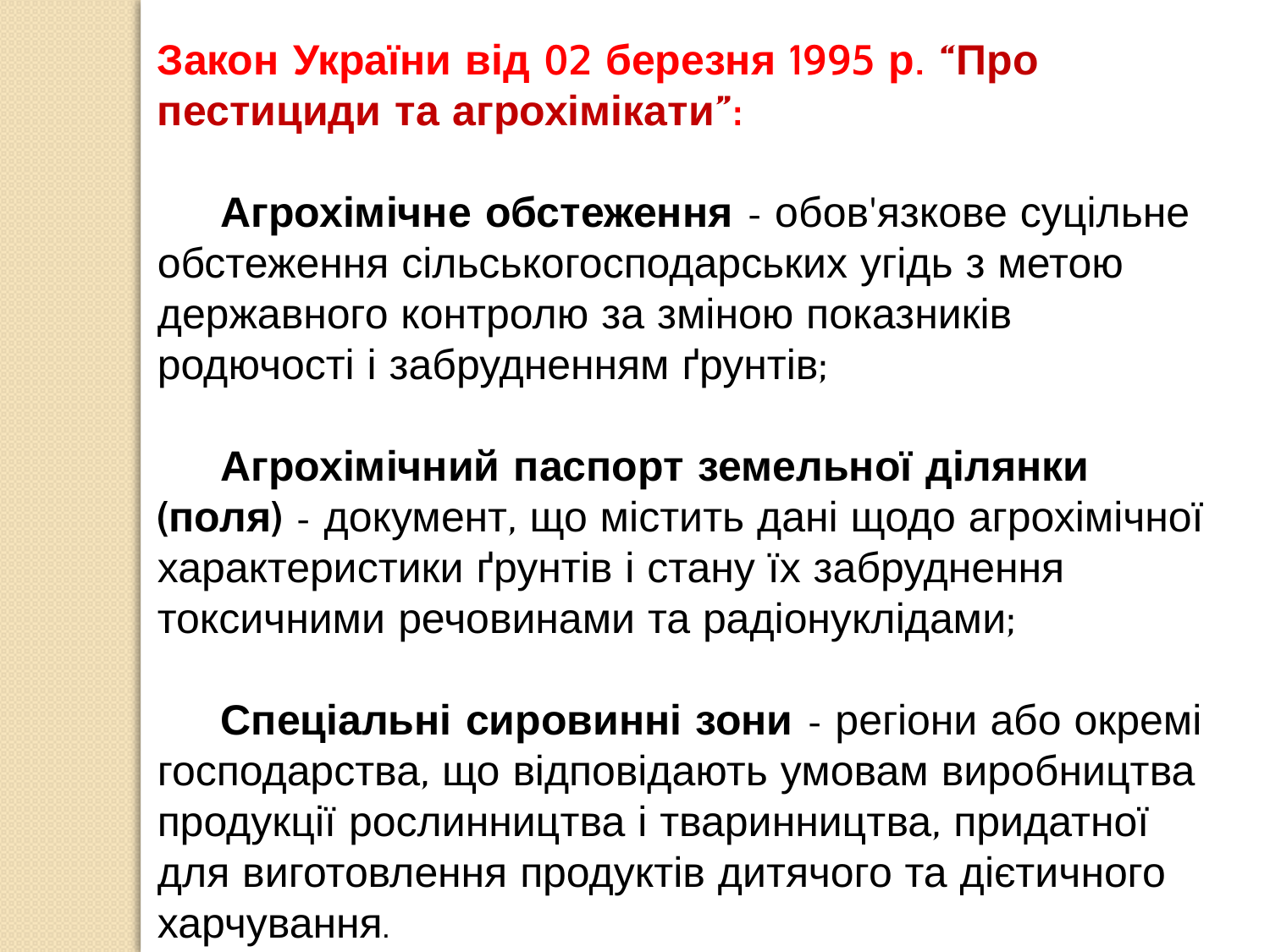

Закон України від 02 березня 1995 р. “Про пестициди та агрохімікати”:

Агрохімічне обстеження - обов'язкове суцільне обстеження сільськогосподарських угідь з метою державного контролю за зміною показників родючості і забрудненням ґрунтів;

Агрохімічний паспорт земельної ділянки (поля) - документ, що містить дані щодо агрохімічної характеристики ґрунтів і стану їх забруднення токсичними речовинами та радіонуклідами;

Спеціальні сировинні зони - регіони або окремі господарства, що відповідають умовам виробництва продукції рослинництва і тваринництва, придатної для виготовлення продуктів дитячого та дієтичного харчування.